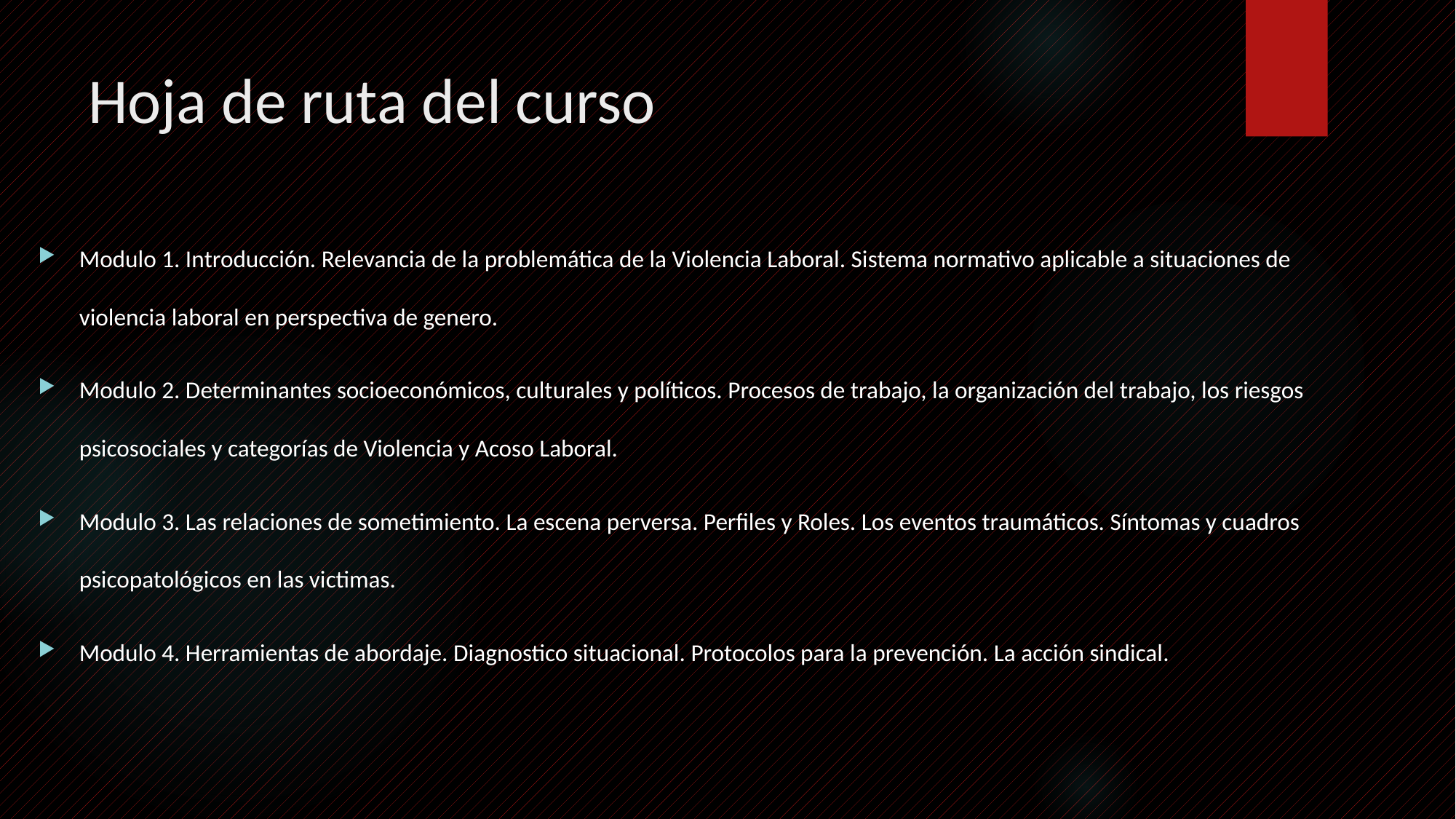

# Hoja de ruta del curso
Modulo 1. Introducción. Relevancia de la problemática de la Violencia Laboral. Sistema normativo aplicable a situaciones de violencia laboral en perspectiva de genero.
Modulo 2. Determinantes socioeconómicos, culturales y políticos. Procesos de trabajo, la organización del trabajo, los riesgos psicosociales y categorías de Violencia y Acoso Laboral.
Modulo 3. Las relaciones de sometimiento. La escena perversa. Perfiles y Roles. Los eventos traumáticos. Síntomas y cuadros psicopatológicos en las victimas.
Modulo 4. Herramientas de abordaje. Diagnostico situacional. Protocolos para la prevención. La acción sindical.